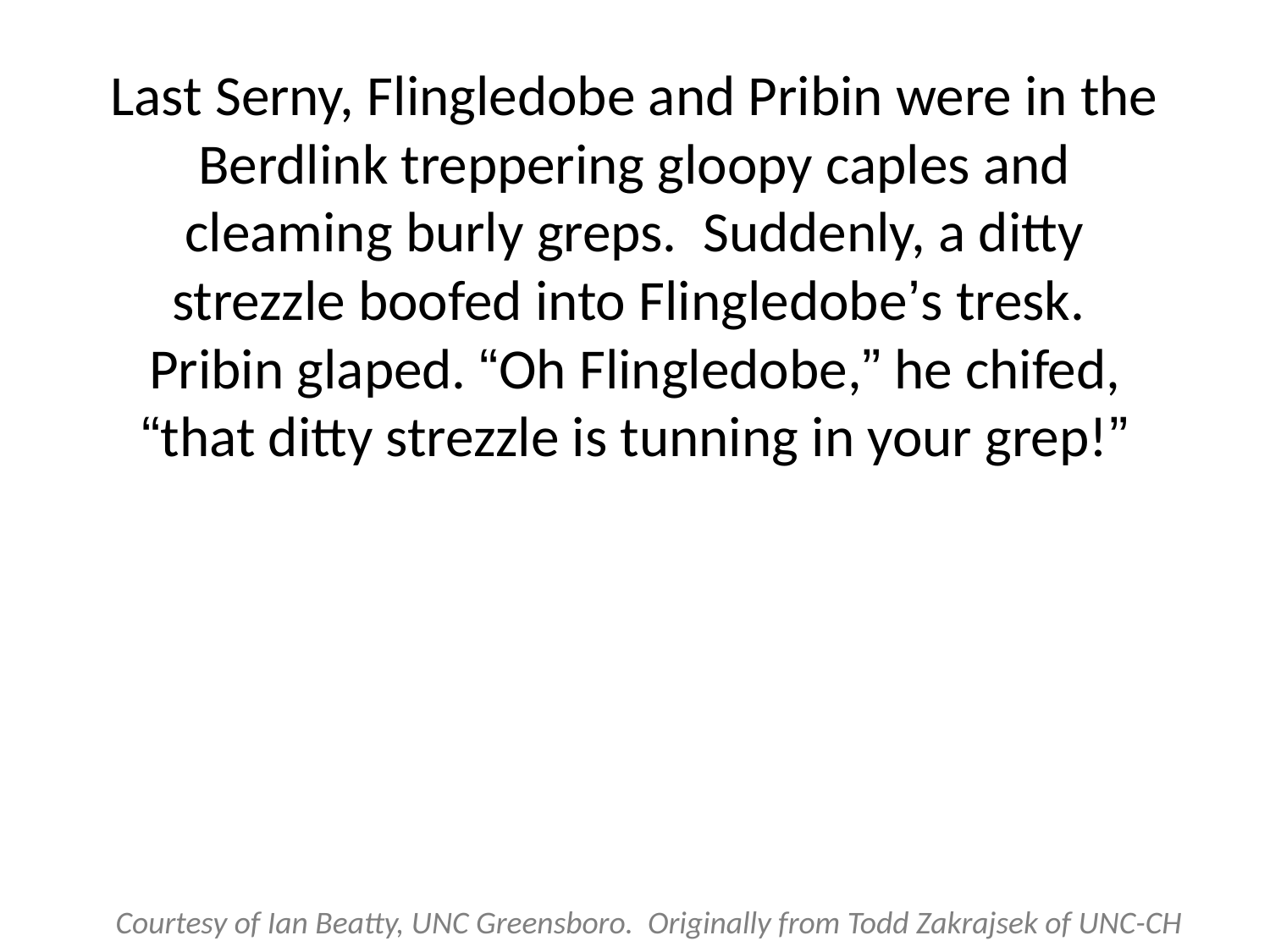

# Last Serny, Flingledobe and Pribin were in the Berdlink treppering gloopy caples and cleaming burly greps.  Suddenly, a ditty strezzle boofed into Flingledobe’s tresk.  Pribin glaped. “Oh Flingledobe,” he chifed, “that ditty strezzle is tunning in your grep!”
Courtesy of Ian Beatty, UNC Greensboro.  Originally from Todd Zakrajsek of UNC-CH